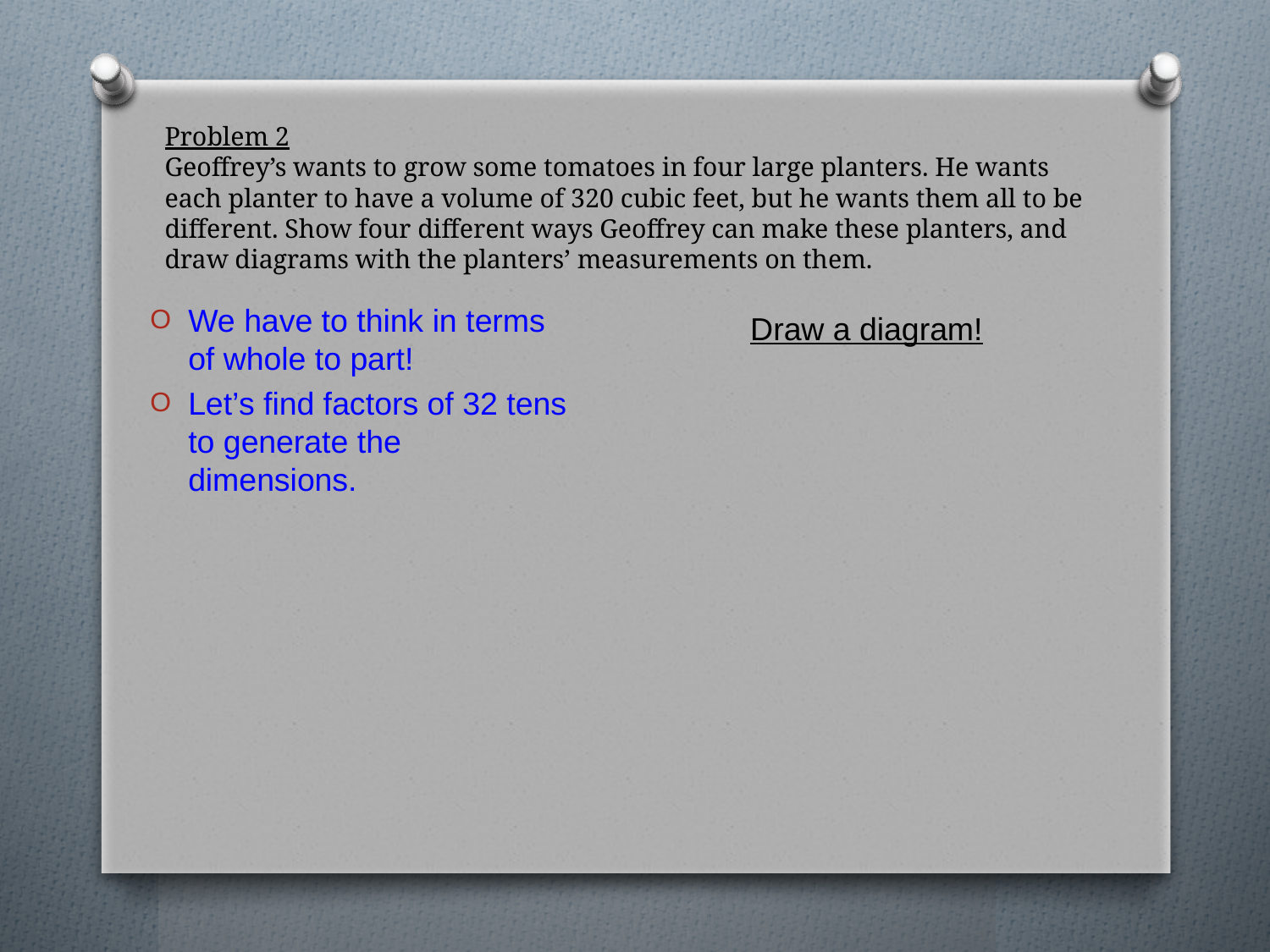

# Problem 2 Geoffrey’s wants to grow some tomatoes in four large planters. He wants each planter to have a volume of 320 cubic feet, but he wants them all to be different. Show four different ways Geoffrey can make these planters, and draw diagrams with the planters’ measurements on them.
We have to think in terms of whole to part!
Let’s find factors of 32 tens to generate the dimensions.
Draw a diagram!